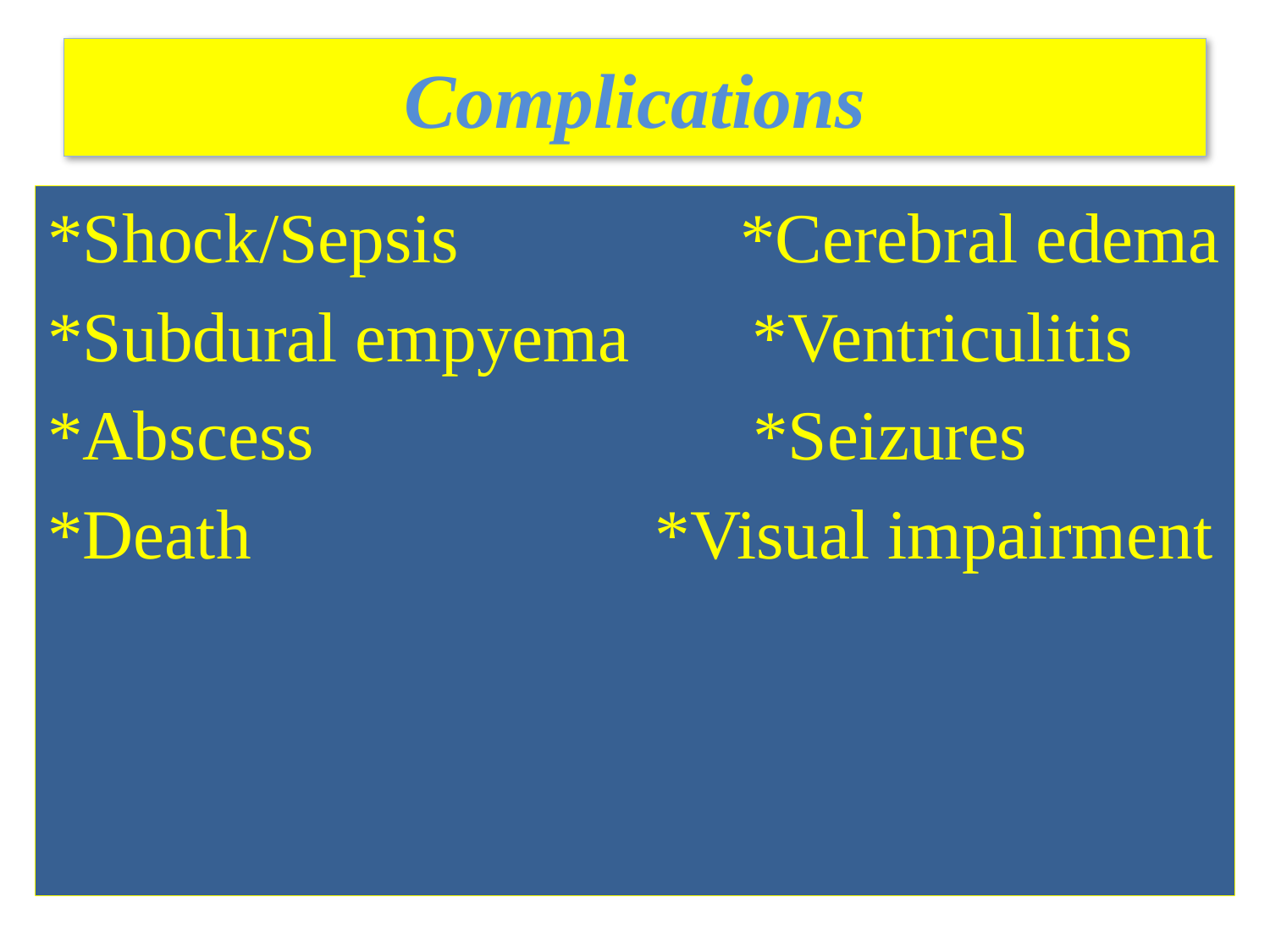

# Complications
*Shock/Sepsis                *Cerebral edema
*Subdural empyema       *Ventriculitis
*Abscess                         *Seizures
*Death                       *Visual impairment